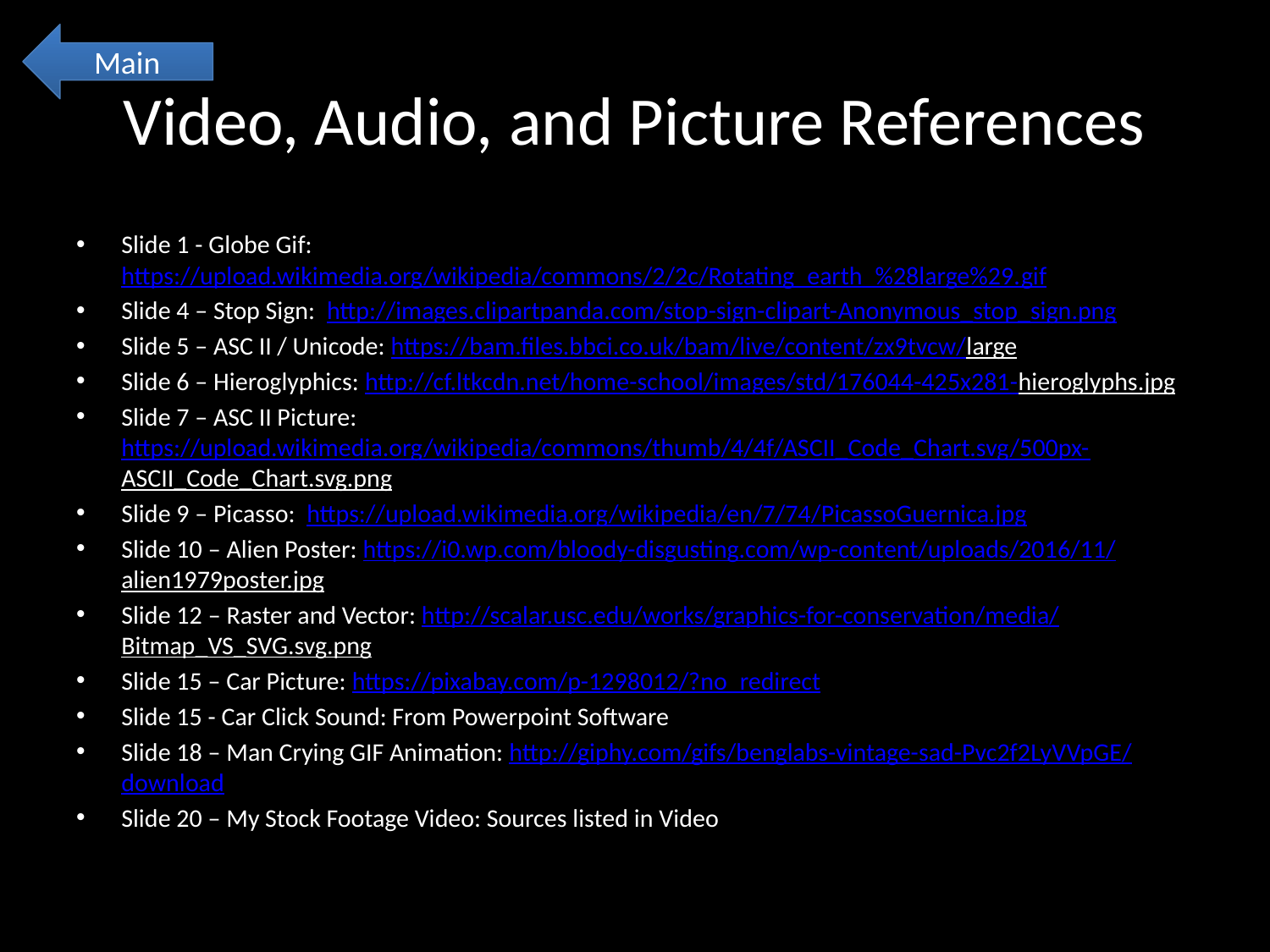

Main
# Video, Audio, and Picture References
Slide 1 - Globe Gif: https://upload.wikimedia.org/wikipedia/commons/2/2c/Rotating_earth_%28large%29.gif
Slide 4 – Stop Sign:  http://images.clipartpanda.com/stop-sign-clipart-Anonymous_stop_sign.png
Slide 5 – ASC II / Unicode: https://bam.files.bbci.co.uk/bam/live/content/zx9tvcw/large
Slide 6 – Hieroglyphics: http://cf.ltkcdn.net/home-school/images/std/176044-425x281-hieroglyphs.jpg
Slide 7 – ASC II Picture: https://upload.wikimedia.org/wikipedia/commons/thumb/4/4f/ASCII_Code_Chart.svg/500px-ASCII_Code_Chart.svg.png
Slide 9 – Picasso:  https://upload.wikimedia.org/wikipedia/en/7/74/PicassoGuernica.jpg
Slide 10 – Alien Poster: https://i0.wp.com/bloody-disgusting.com/wp-content/uploads/2016/11/alien1979poster.jpg
Slide 12 – Raster and Vector: http://scalar.usc.edu/works/graphics-for-conservation/media/Bitmap_VS_SVG.svg.png
Slide 15 – Car Picture: https://pixabay.com/p-1298012/?no_redirect
Slide 15 - Car Click Sound: From Powerpoint Software
Slide 18 – Man Crying GIF Animation: http://giphy.com/gifs/benglabs-vintage-sad-Pvc2f2LyVVpGE/download
Slide 20 – My Stock Footage Video: Sources listed in Video